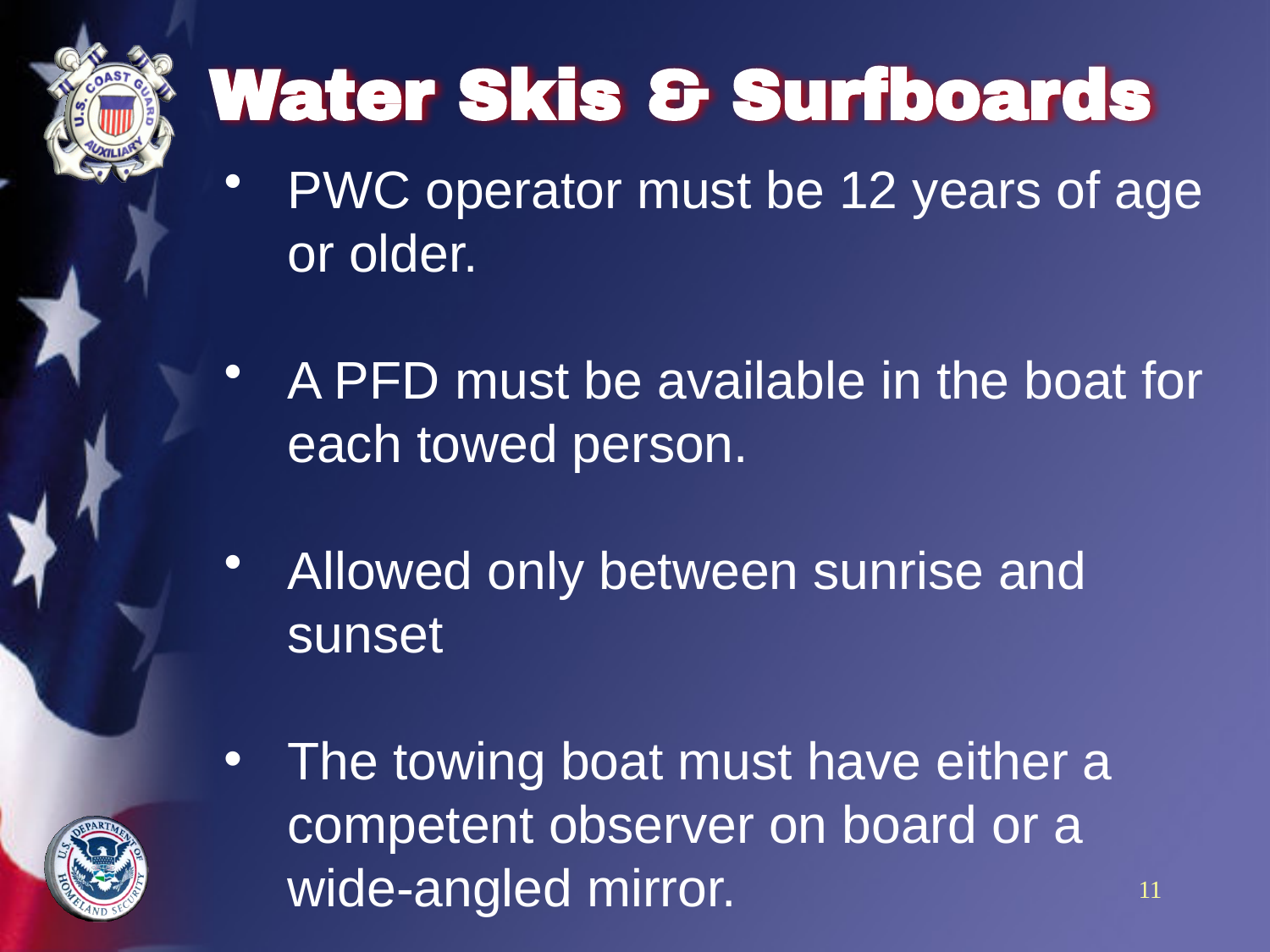

# Water Skis & Surfboards
PWC operator must be 12 years of age or older.

A PFD must be available in the boat for each towed person.
Allowed only between sunrise and sunset

The towing boat must have either a competent observer on board or a wide-angled mirror.
11